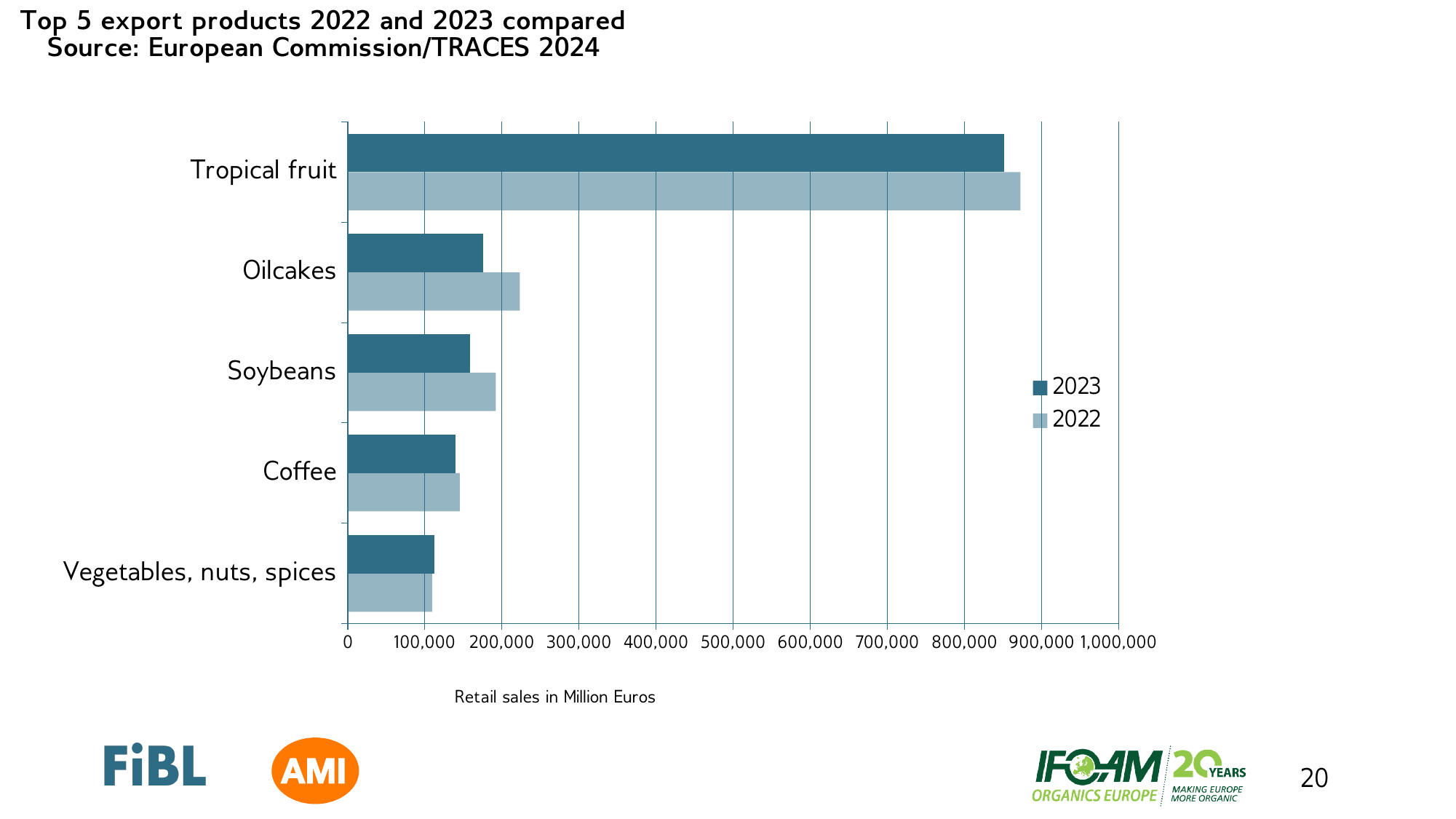

### Chart: Top 5 export products 2022 and 2023 compared
Source: European Commission/TRACES 2024

| Category | 2022 | 2023 |
|---|---|---|
| Vegetables, nuts, spices | 109298.0 | 112274.0 |
| Coffee | 145263.0 | 139856.0 |
| Soybeans | 191898.0 | 158105.0 |
| Oilcakes | 223028.0 | 175880.0 |
| Tropical fruit | 872234.0 | 851498.0 |